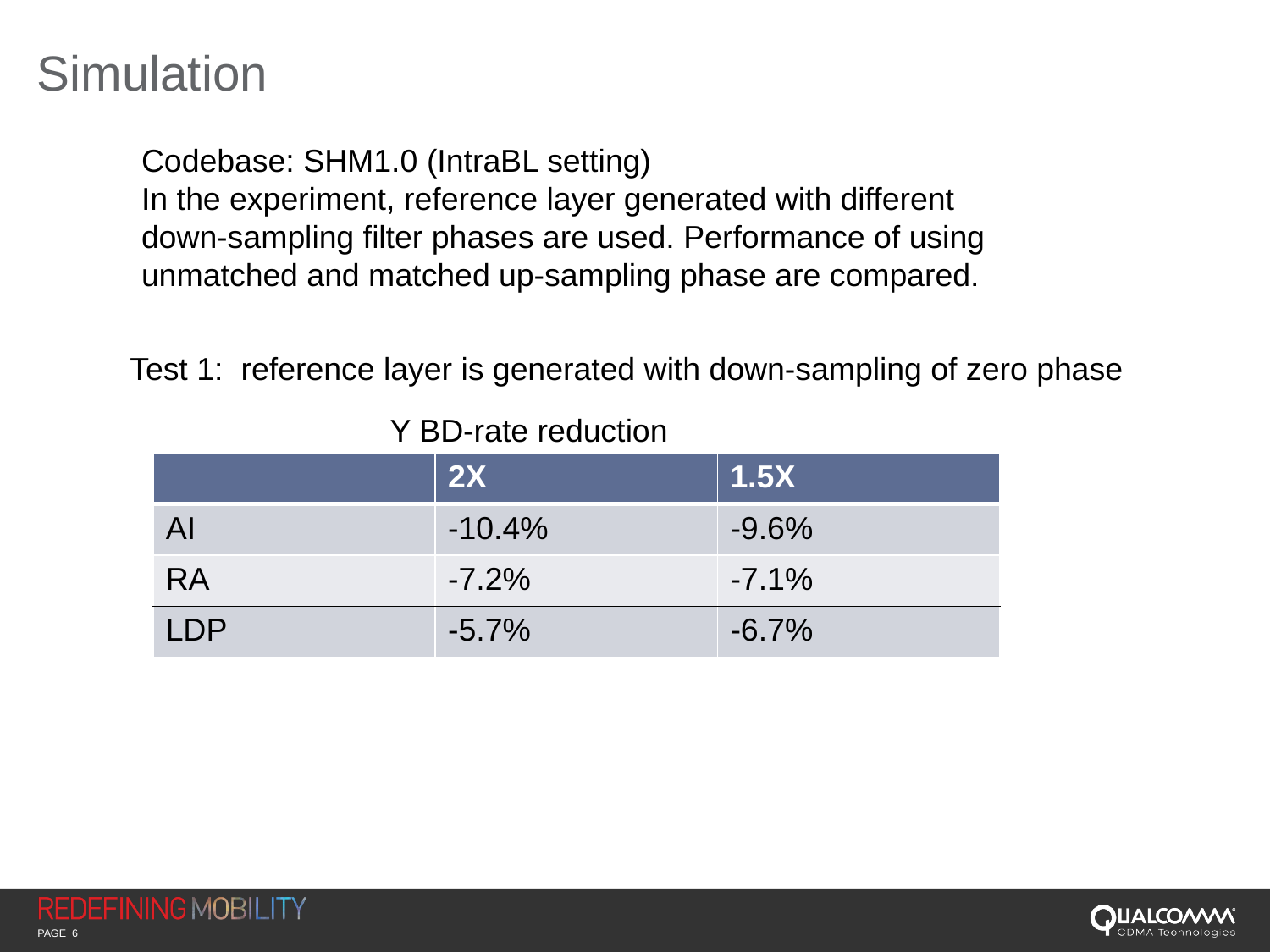

# Simulation
Codebase: SHM1.0 (IntraBL setting)
In the experiment, reference layer generated with different down-sampling filter phases are used. Performance of using unmatched and matched up-sampling phase are compared.
Test 1:  reference layer is generated with down-sampling of zero phase
Y BD-rate reduction
|  | 2X | 1.5X |
| --- | --- | --- |
| AI | -10.4% | -9.6% |
| RA | -7.2% | -7.1% |
| LDP | -5.7% | -6.7% |